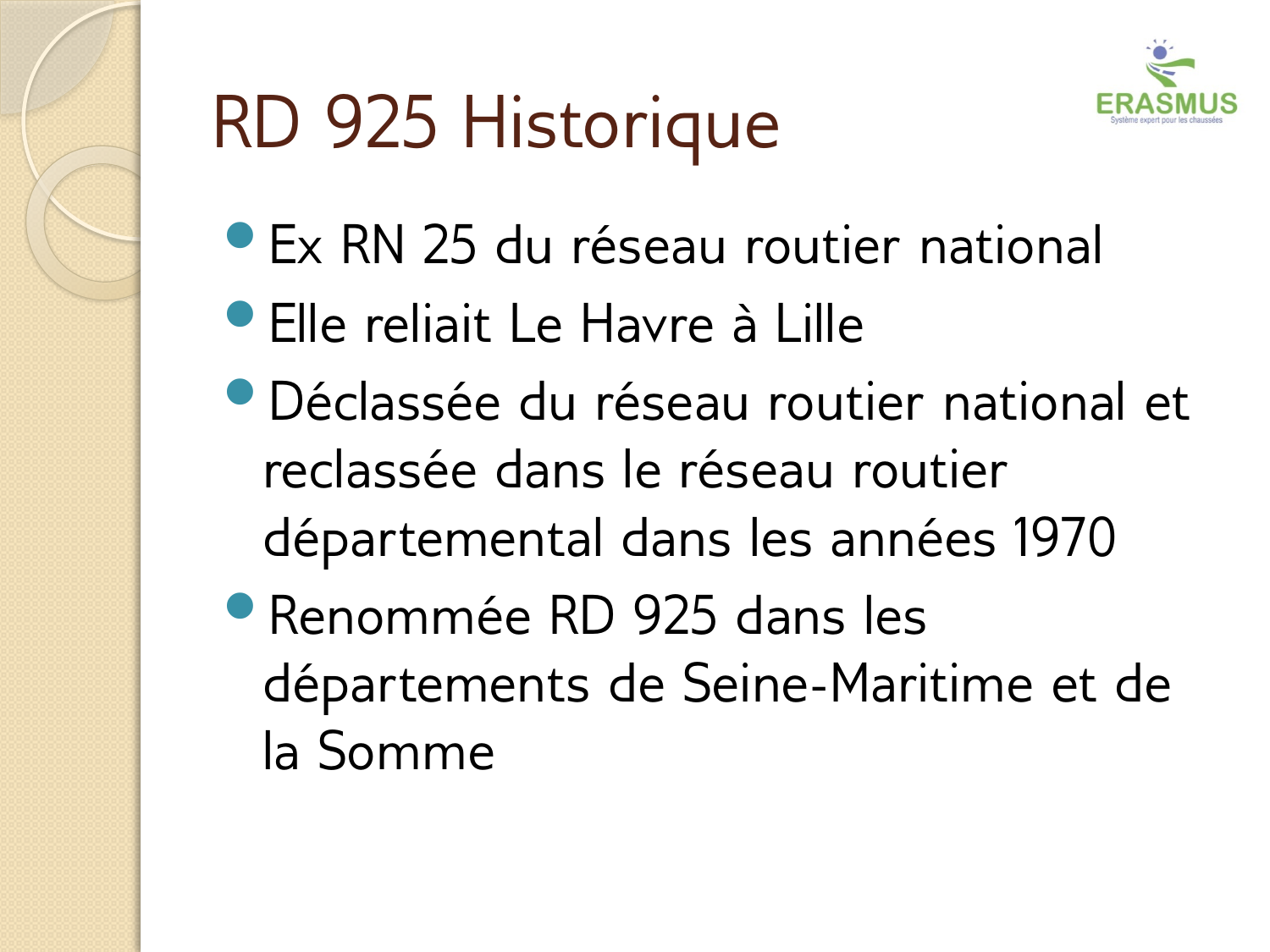

# RD 925 Historique
Ex RN 25 du réseau routier national
Elle reliait Le Havre à Lille
Déclassée du réseau routier national et reclassée dans le réseau routier départemental dans les années 1970
Renommée RD 925 dans les départements de Seine-Maritime et de la Somme